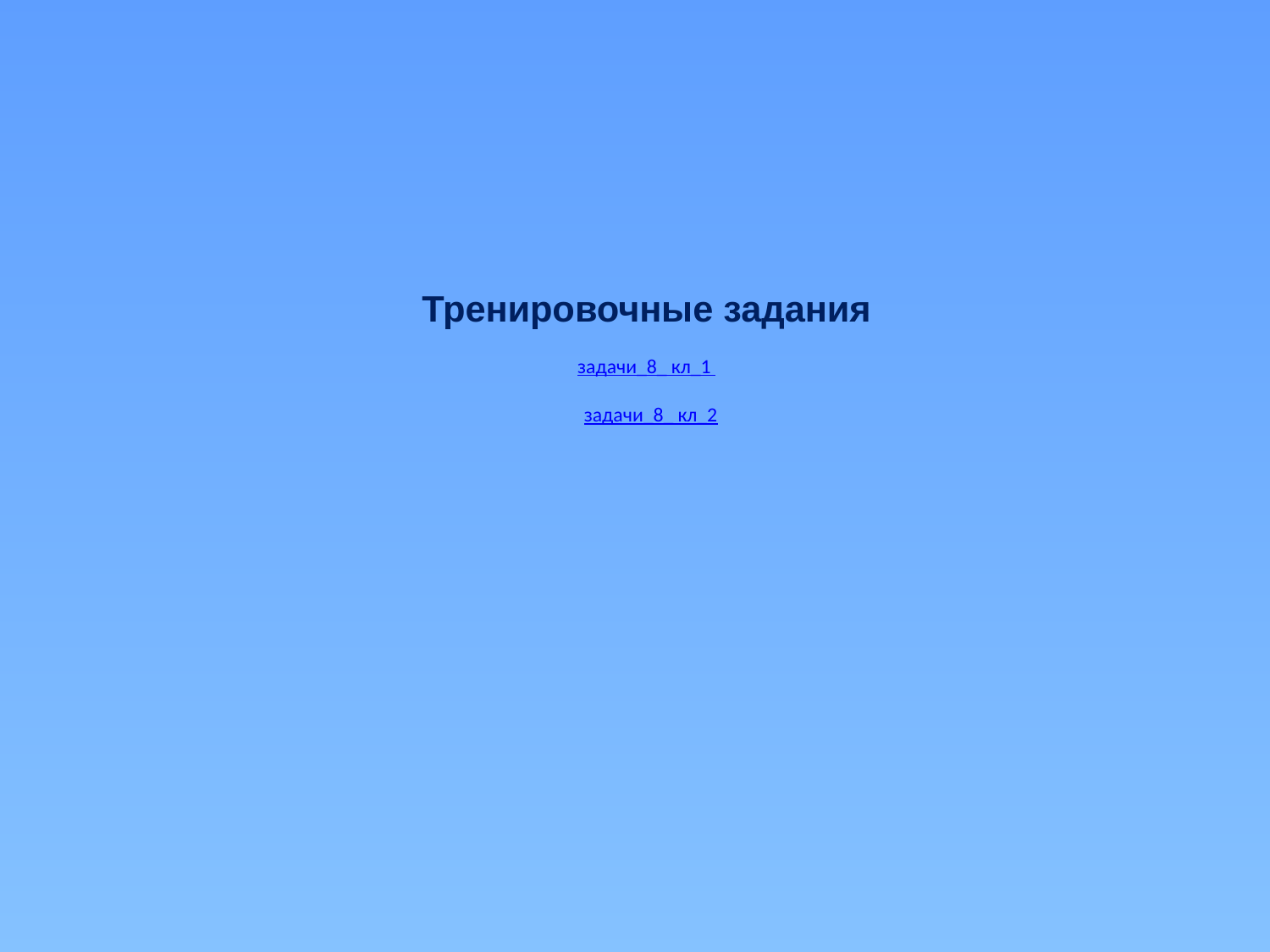

# Тренировочные задания задачи_8_ кл_1 задачи_8_ кл_2